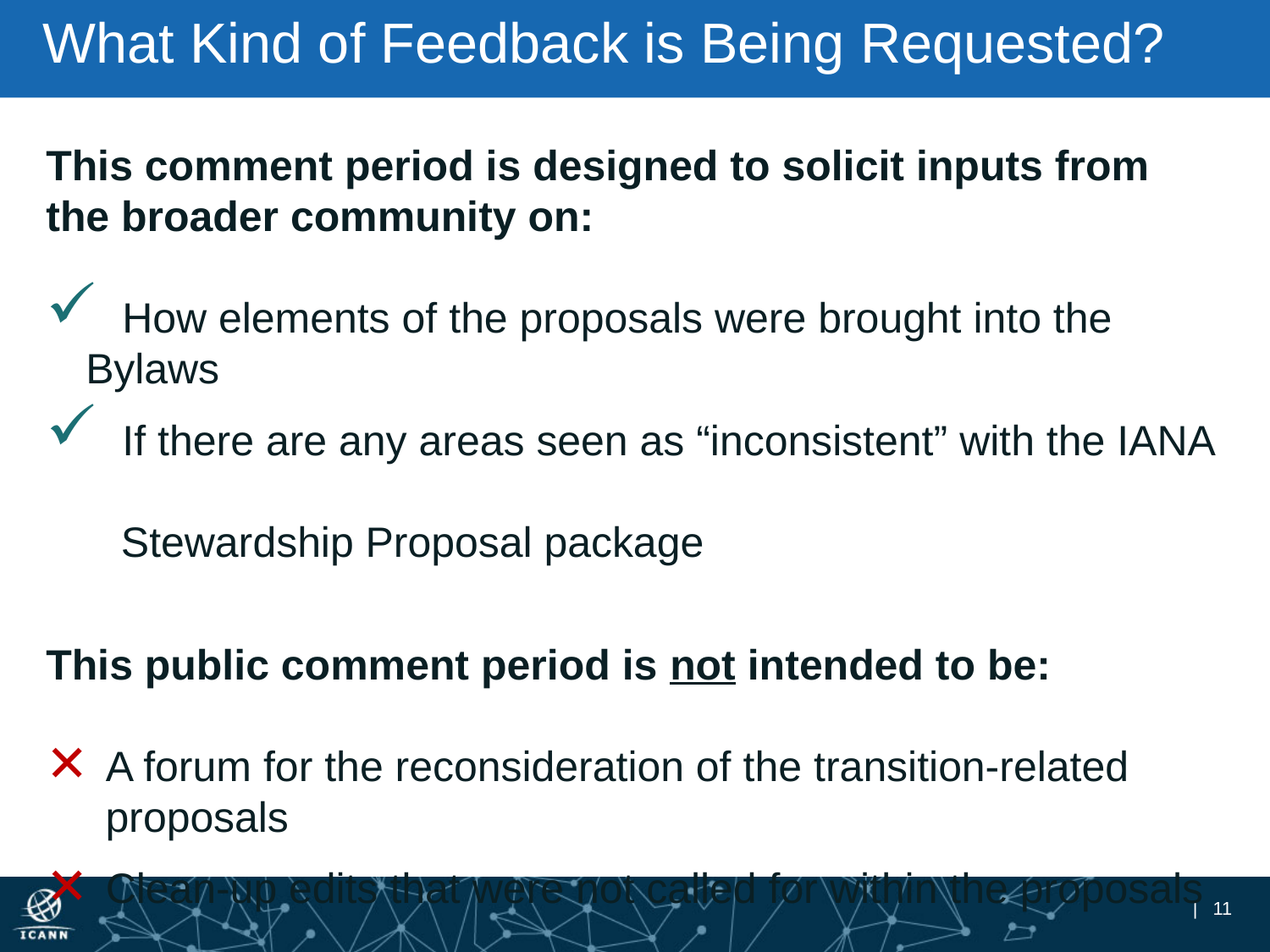

# What Kind of Feedback is Being Requested?
This comment period is designed to solicit inputs from the broader community on:

  How elements of the proposals were brought into the Bylaws
  If there are any areas seen as “inconsistent” with the IANA
   Stewardship Proposal package
This public comment period is not intended to be:

 A forum for the reconsideration of the transition-related
 proposals
 Clean-up edits that were not called for within the proposals